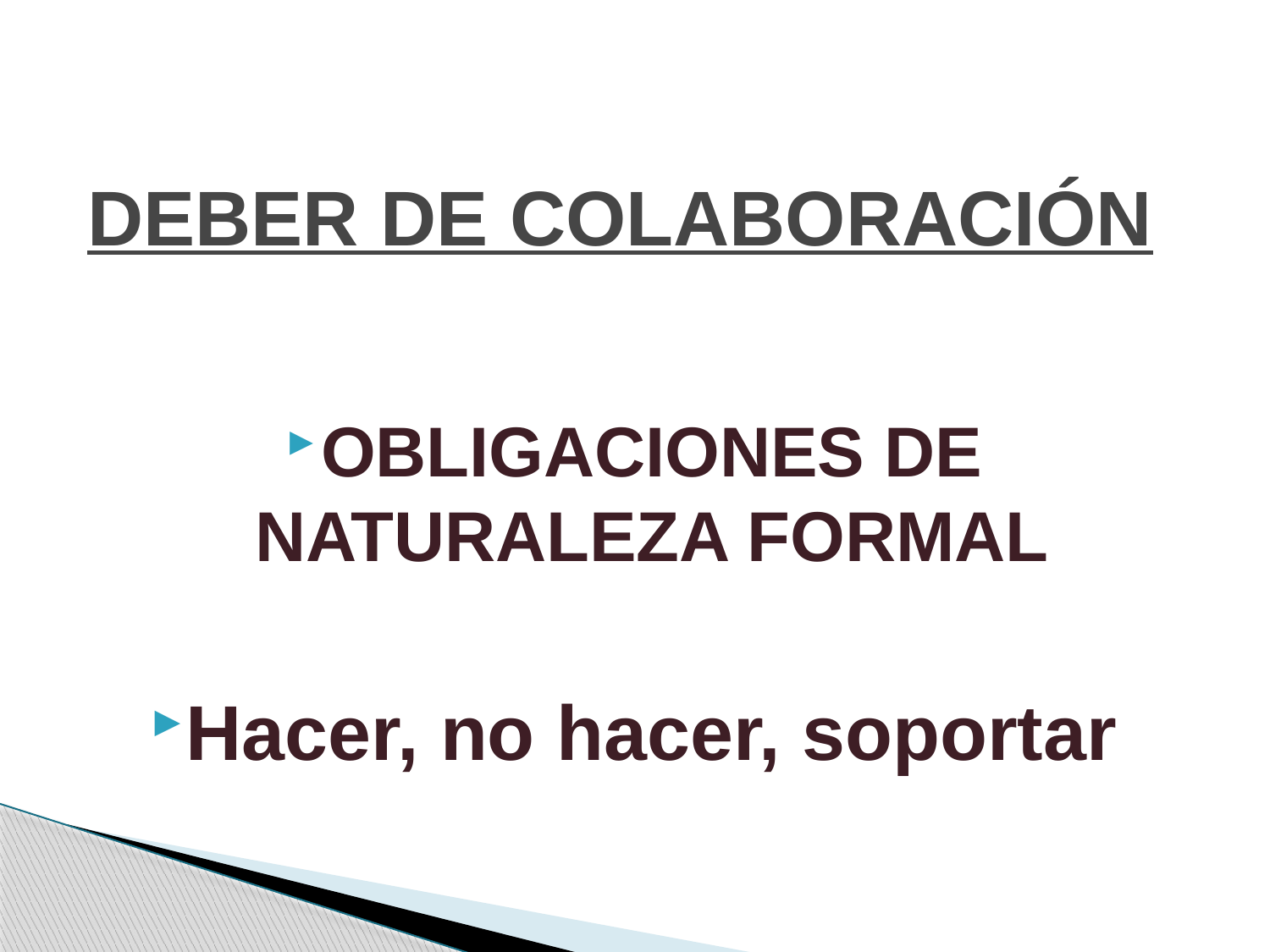

# DEBER DE COLABORACIÓN

OBLIGACIONES DE NATURALEZA FORMAL

Hacer, no hacer, soportar